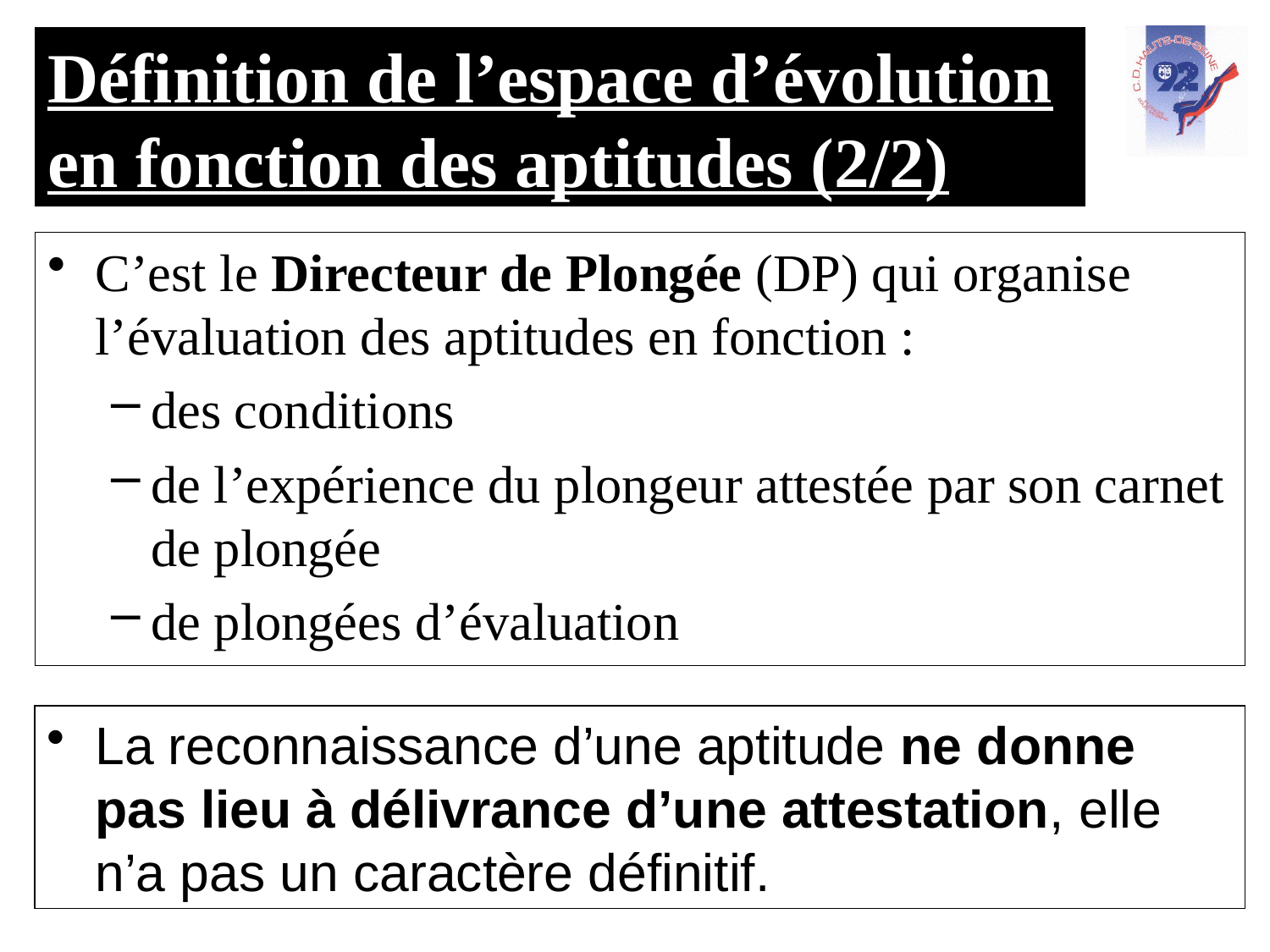

# Définition de l’espace d’évolution en fonction des aptitudes (2/2)
C’est le Directeur de Plongée (DP) qui organise l’évaluation des aptitudes en fonction :
des conditions
de l’expérience du plongeur attestée par son carnet de plongée
de plongées d’évaluation
La reconnaissance d’une aptitude ne donne pas lieu à délivrance d’une attestation, elle n’a pas un caractère définitif.